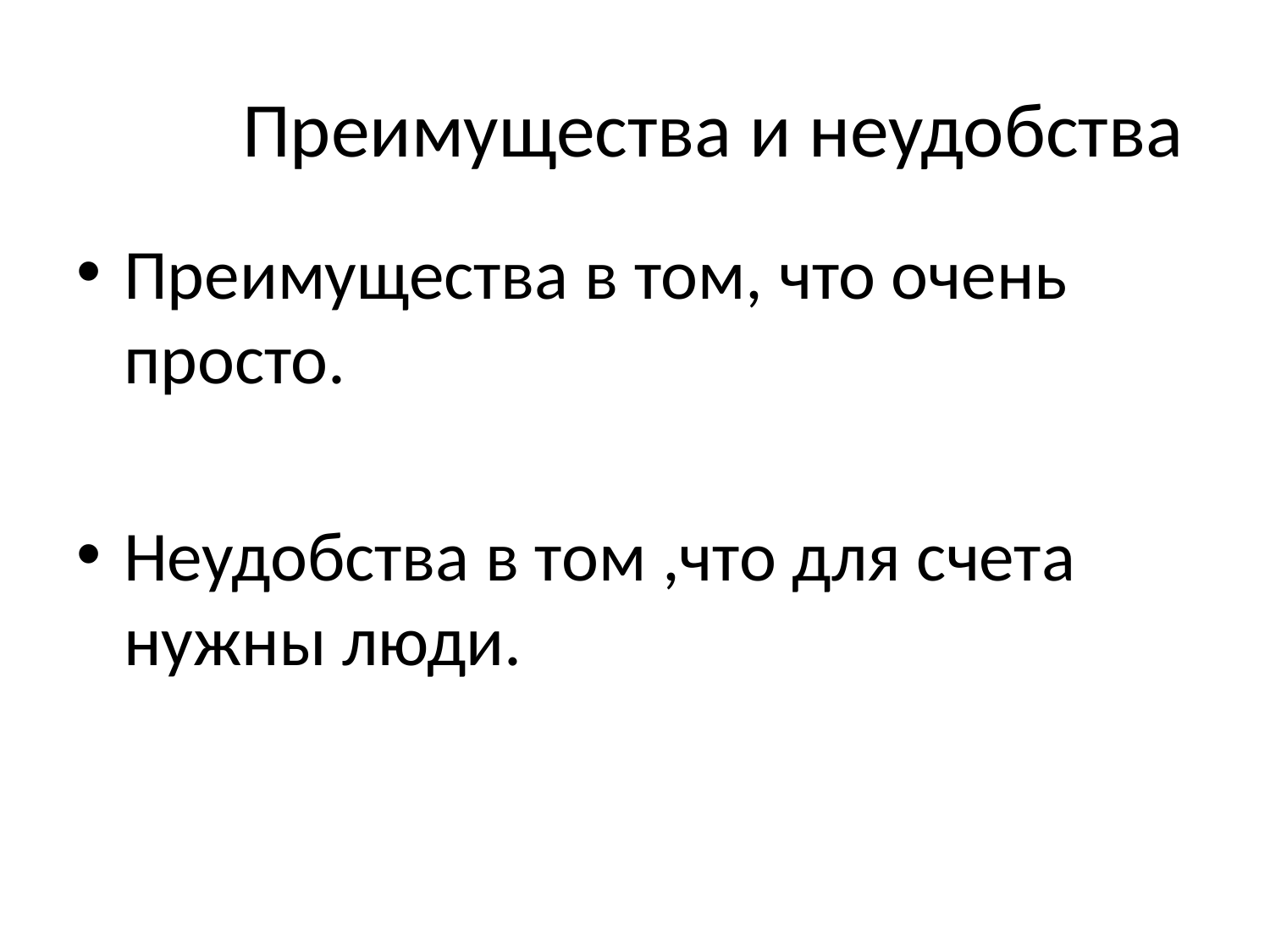

# Преимущества и неудобства
Преимущества в том, что очень просто.

Неудобства в том ,что для счета нужны люди.